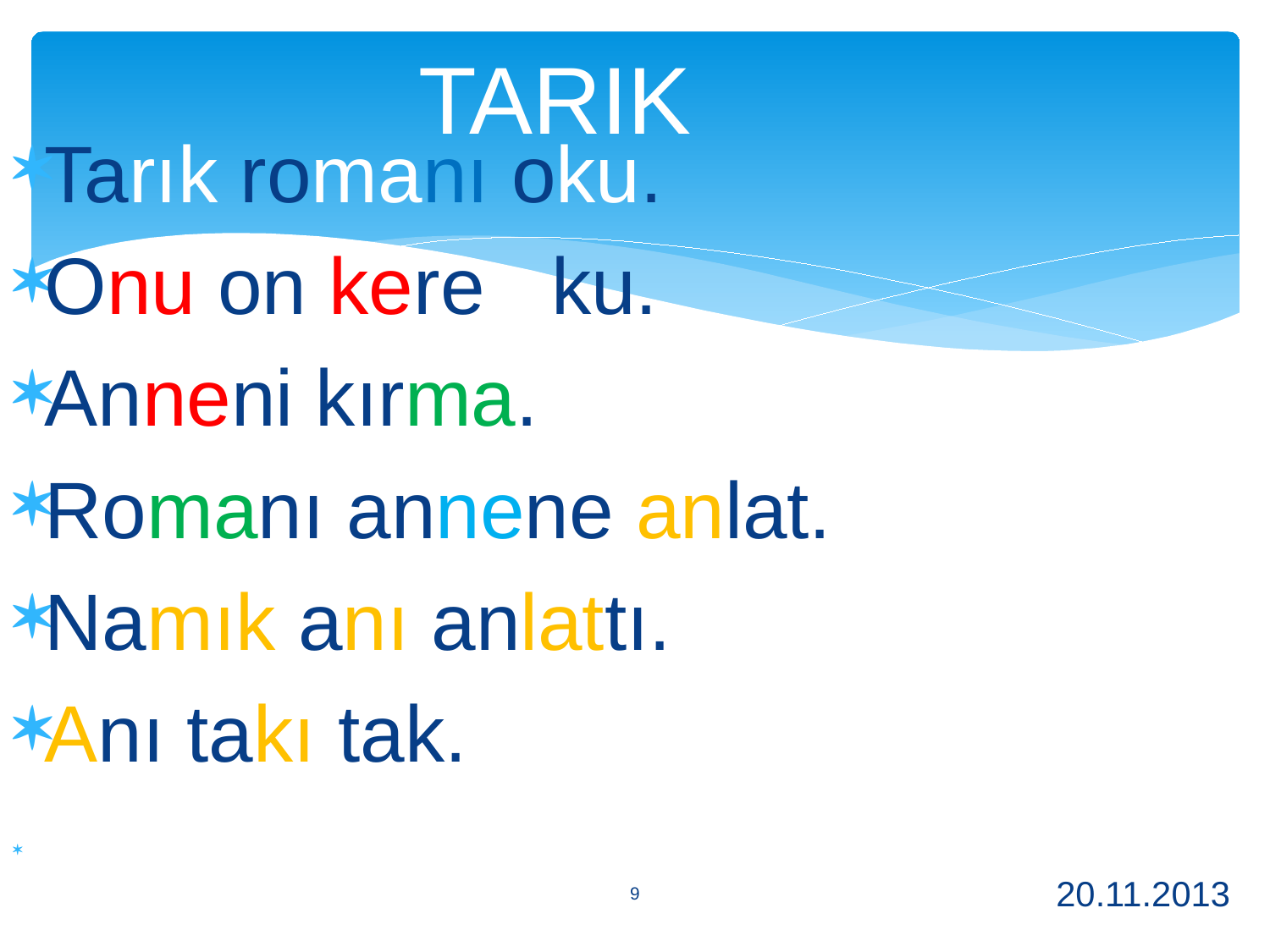

# TARIK
Tarık romanı oku.
Onu on kere oku.
Anneni kırma.
Romanı annene anlat.
Namık anı anlattı.
Anı takı tak.

9
20.11.2013